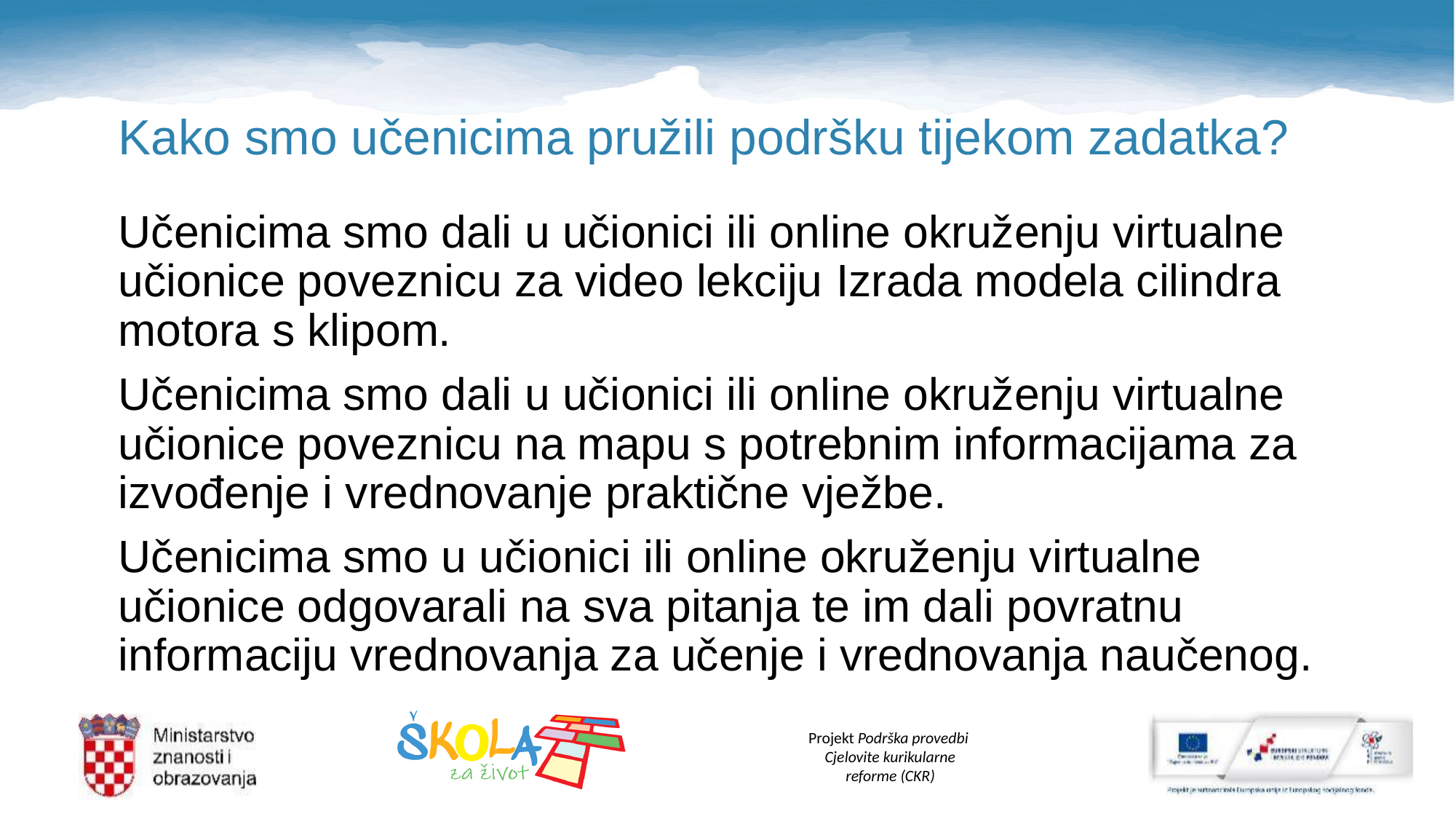

# Kako smo učenicima pružili podršku tijekom zadatka?
Učenicima smo dali u učionici ili online okruženju virtualne učionice poveznicu za video lekciju Izrada modela cilindra motora s klipom.
Učenicima smo dali u učionici ili online okruženju virtualne učionice poveznicu na mapu s potrebnim informacijama za izvođenje i vrednovanje praktične vježbe.
Učenicima smo u učionici ili online okruženju virtualne učionice odgovarali na sva pitanja te im dali povratnu informaciju vrednovanja za učenje i vrednovanja naučenog.